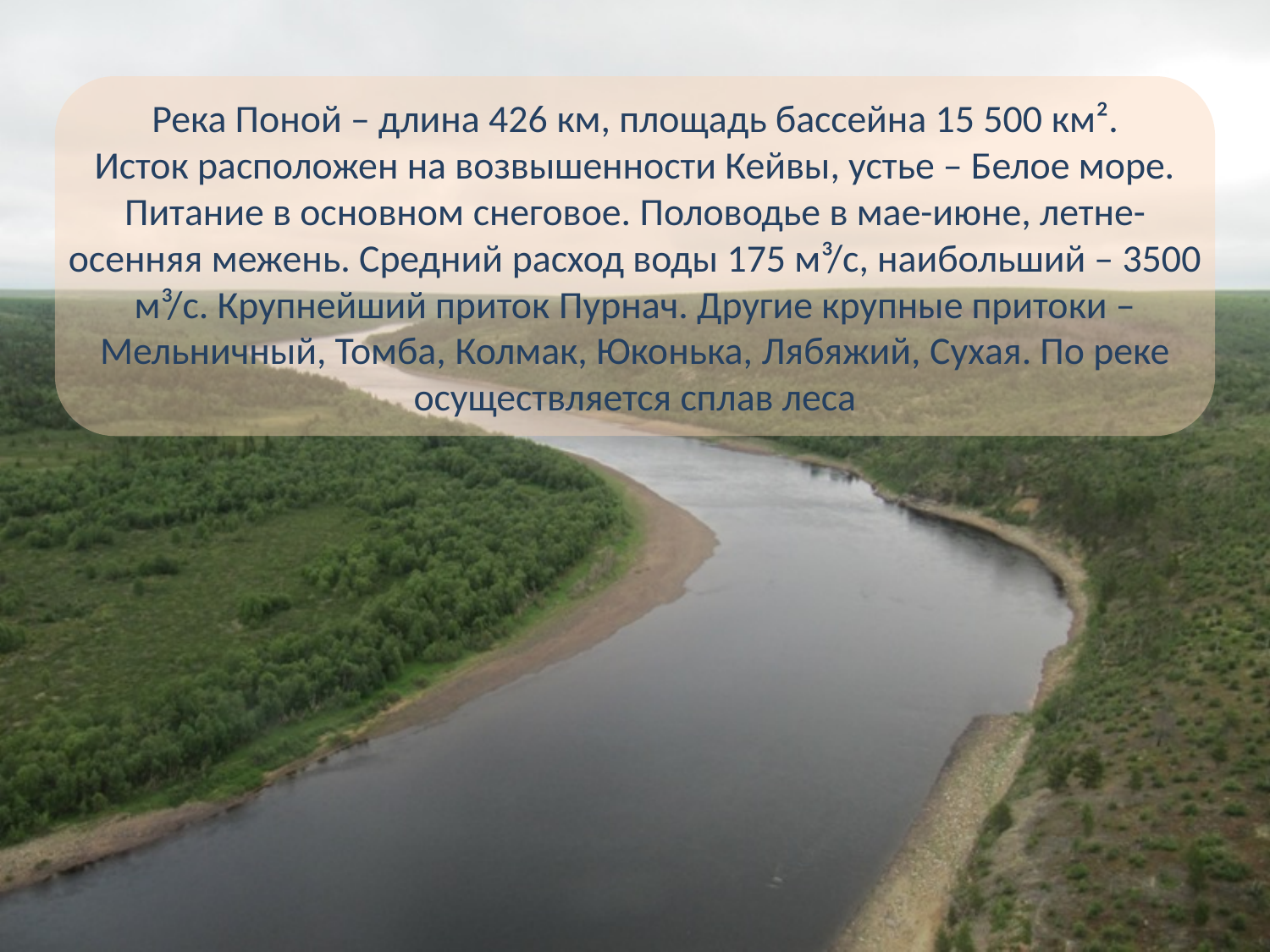

# Река Поной – длина 426 км, площадь бассейна 15 500 км². Исток расположен на возвышенности Кейвы, устье – Белое море. Питание в основном снеговое. Половодье в мае-июне, летне-осенняя межень. Средний расход воды 175 м³/с, наибольший – 3500 м³/с. Крупнейший приток Пурнач. Другие крупные притоки – Мельничный, Томба, Колмак, Юконька, Лябяжий, Сухая. По реке осуществляется сплав леса